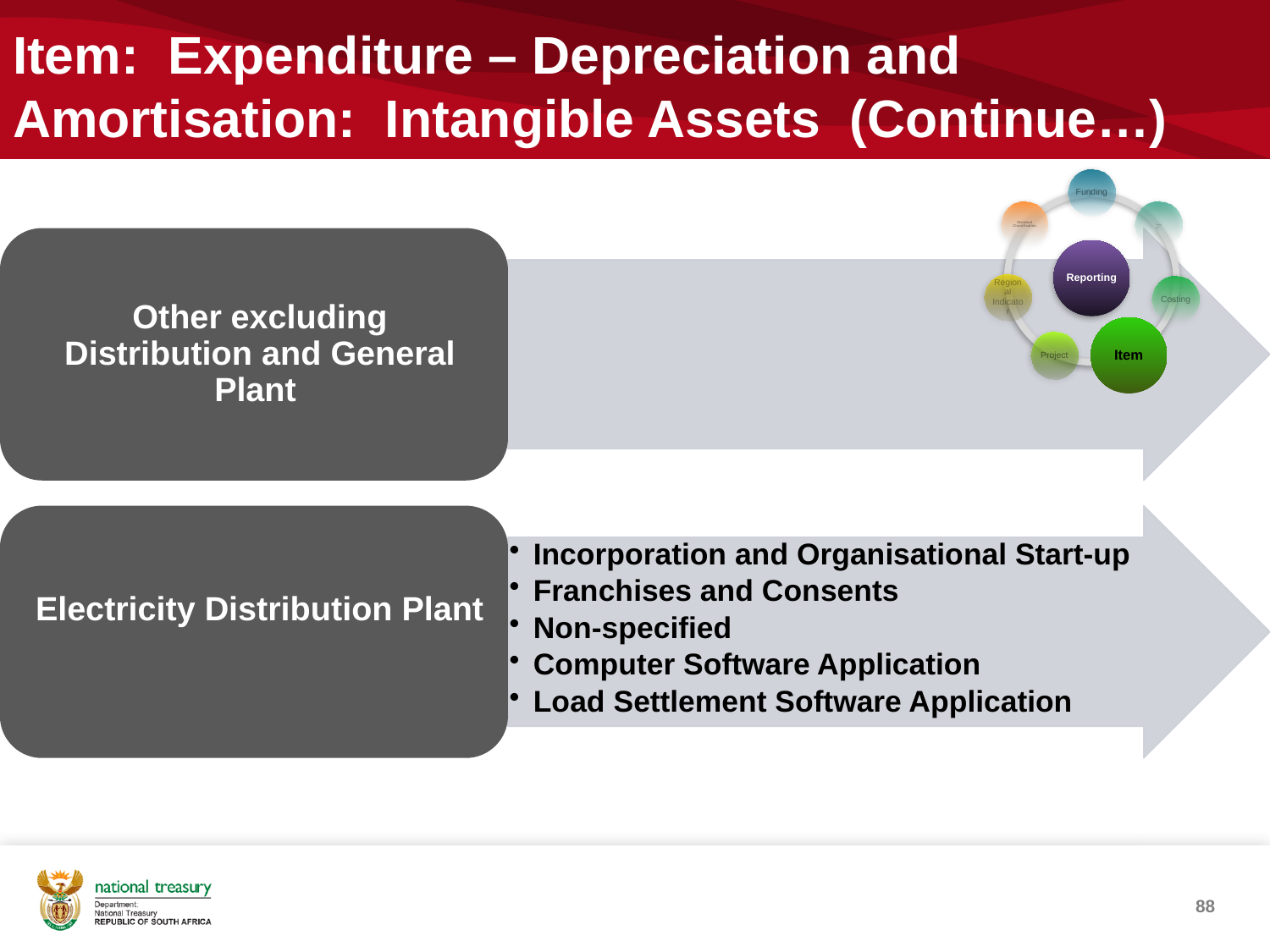

# Item:  Expenditure – Depreciation and Amortisation:  Intangible Assets  (Continue…)
Reporting
Funding
Function
Costing
Item
Project
Regional Indicator
Standard Classification

Other excluding Distribution and General Plant
Incorporation and Organisational Start-up
Franchises and Consents
Non-specified
Computer Software Application
Load Settlement Software Application

Electricity Distribution Plant

88